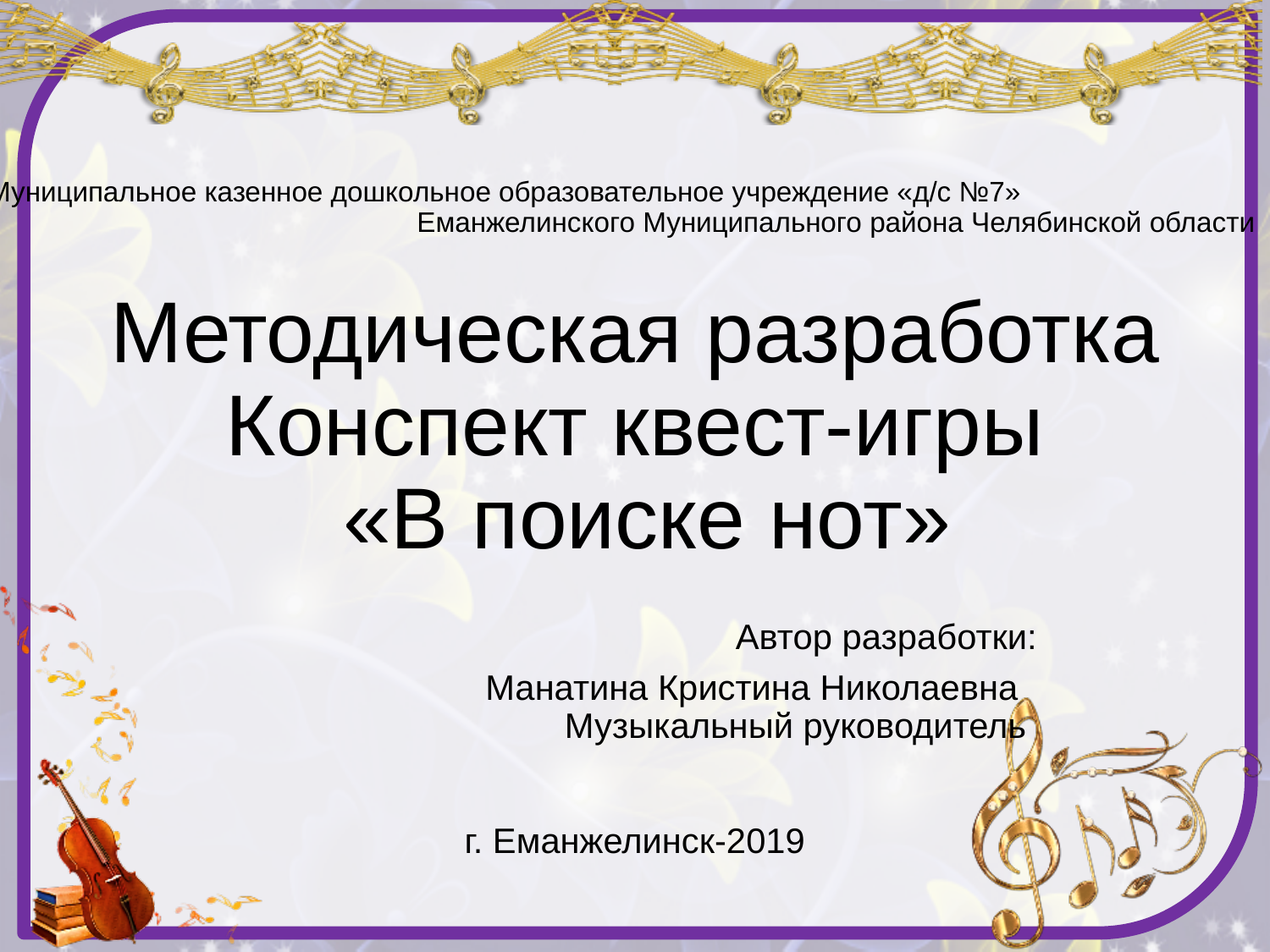

Муниципальное казенное дошкольное образовательное учреждение «д/с №7»                                                                                      Еманжелинского Муниципального района Челябинской области
# Методическая разработка Конспект квест-игры «В поиске нот» Автор разработки: Манатина Кристина Николаевна Музыкальный руководитель г. Еманжелинск-2019